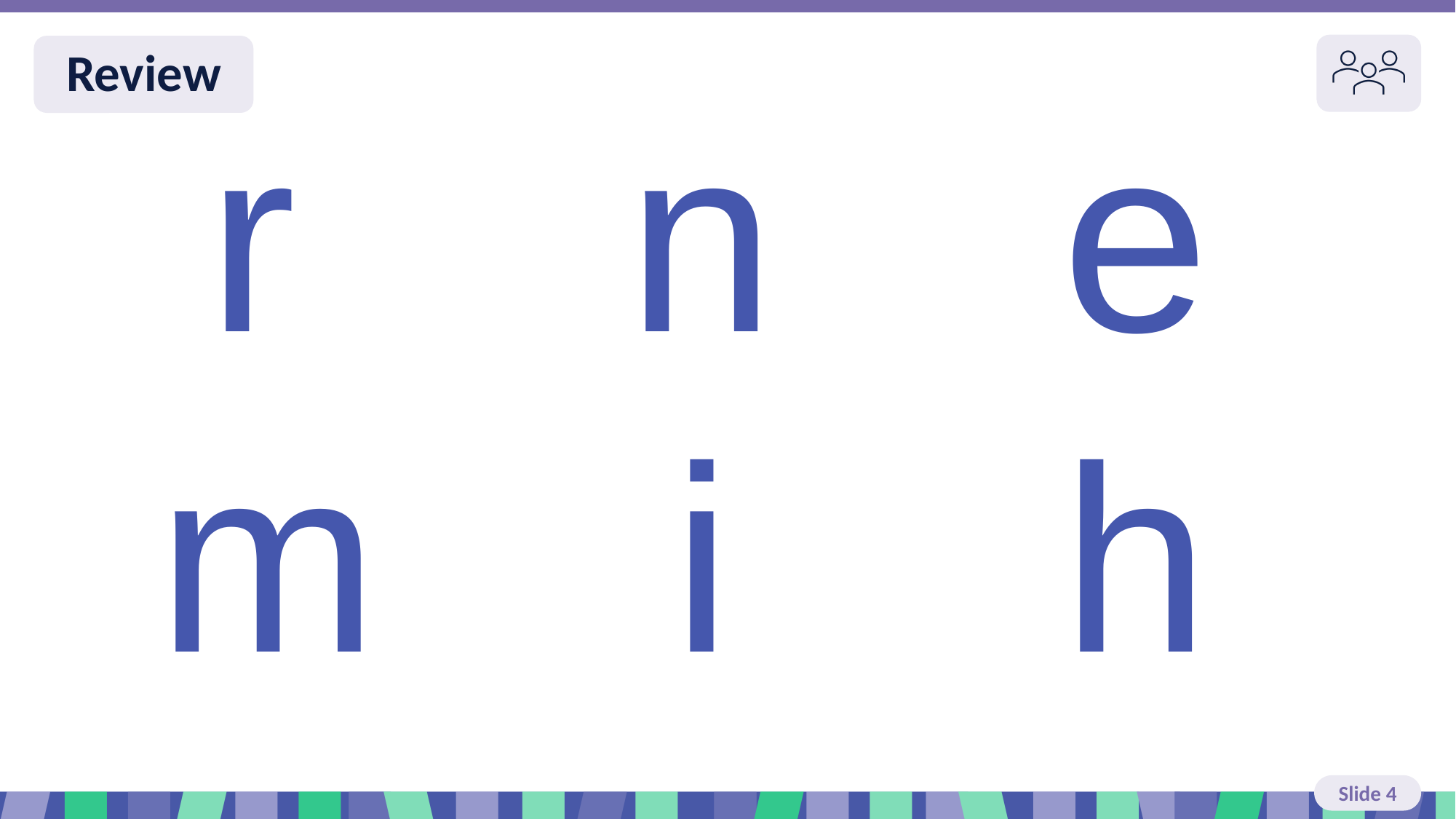

Slide 4 Review
r
n
e
m
i
h